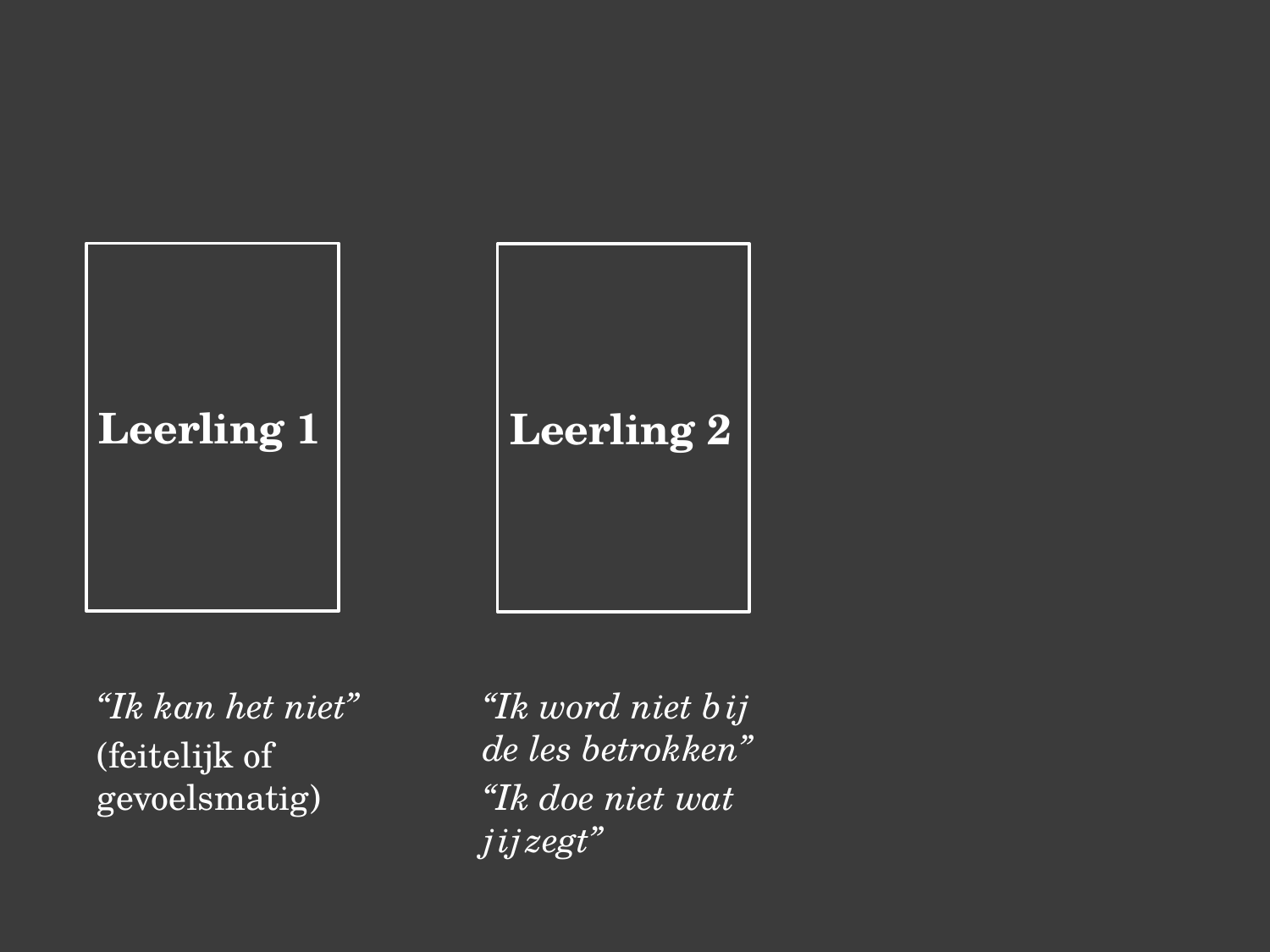

Leerling 1

Leerling 2

“Ik kan het niet”
(feitelijk of gevoelsmatig)
“Ik word niet bij de les betrokken”
“Ik doe niet wat jij zegt”